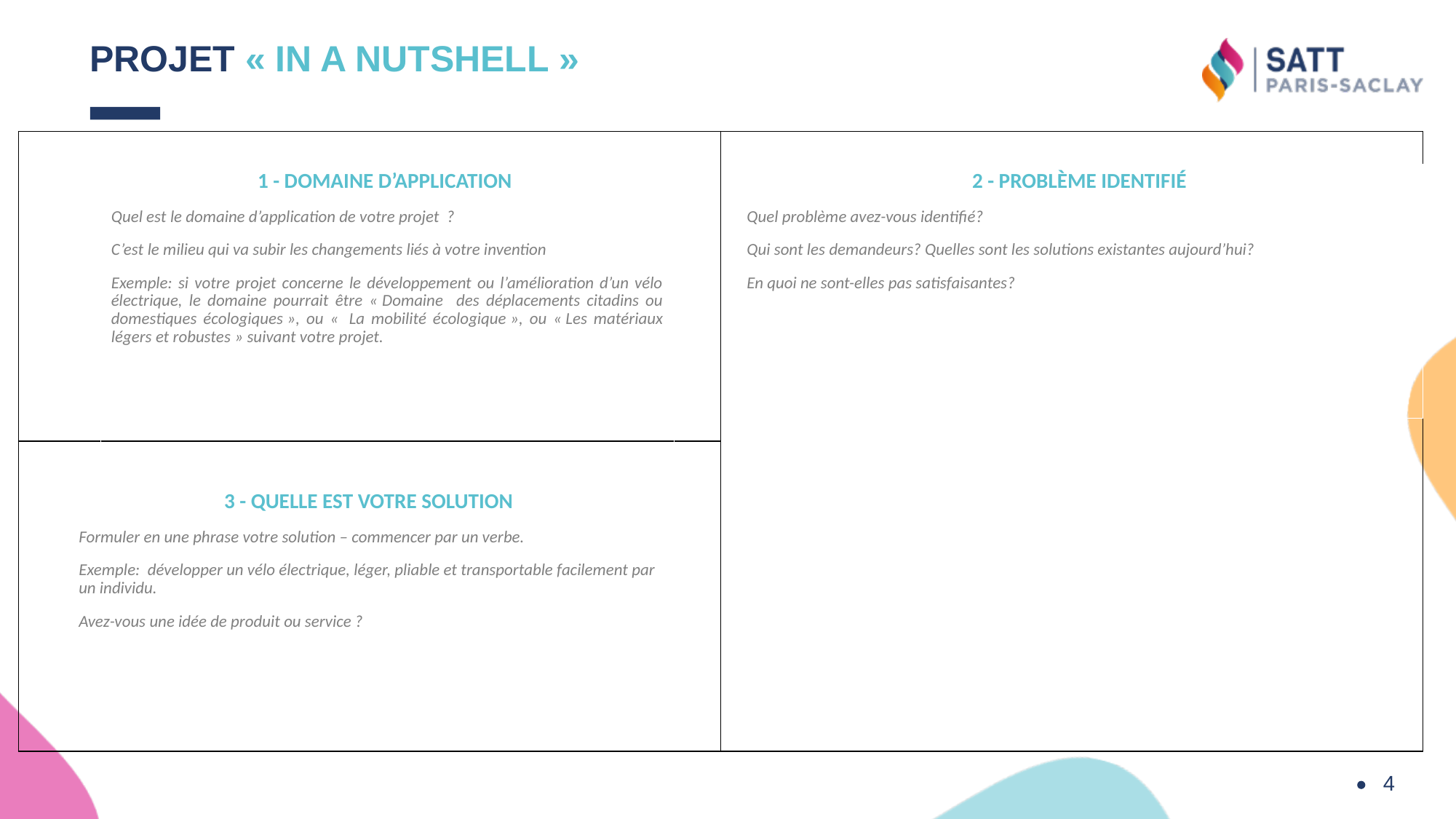

# Projet « in a nutshelL »
|  |  |
| --- | --- |
|  |  |
1 - DOMAINE D’APPLICATION
Quel est le domaine d’application de votre projet  ?
C’est le milieu qui va subir les changements liés à votre invention
Exemple: si votre projet concerne le développement ou l’amélioration d’un vélo électrique, le domaine pourrait être « Domaine  des déplacements citadins ou domestiques écologiques », ou «  La mobilité écologique », ou « Les matériaux légers et robustes » suivant votre projet.

2 - PROBLÈME IDENTIFIÉ
Quel problème avez-vous identifié?
Qui sont les demandeurs? Quelles sont les solutions existantes aujourd’hui?
En quoi ne sont-elles pas satisfaisantes?

3 - QUELLE EST VOTRE SOLUTION
Formuler en une phrase votre solution – commencer par un verbe.
Exemple:  développer un vélo électrique, léger, pliable et transportable facilement par un individu.
Avez-vous une idée de produit ou service ?

4